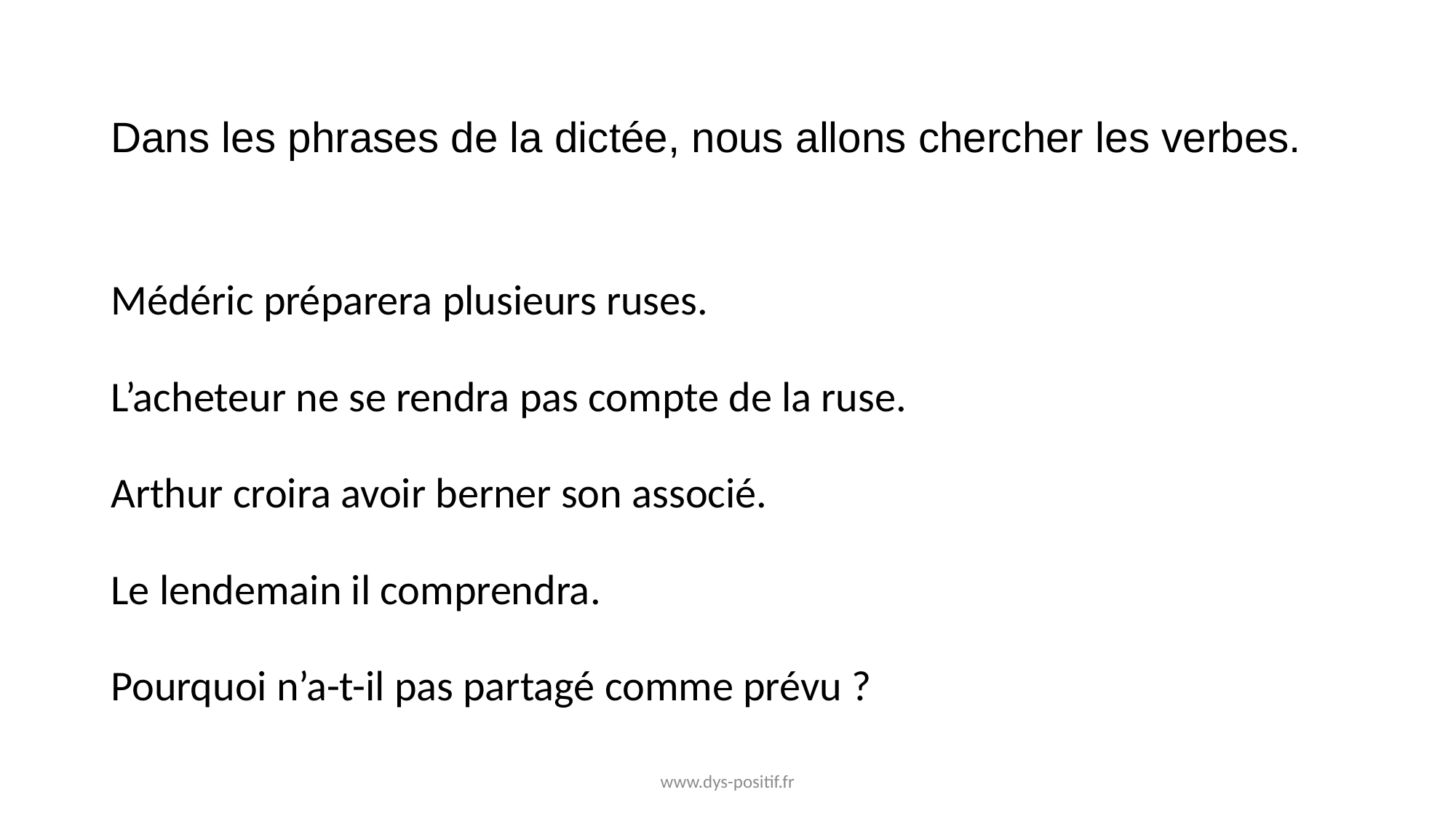

# Dans les phrases de la dictée, nous allons chercher les verbes.
Médéric préparera plusieurs ruses.
L’acheteur ne se rendra pas compte de la ruse.
Arthur croira avoir berner son associé.
Le lendemain il comprendra.
Pourquoi n’a-t-il pas partagé comme prévu ?

www.dys-positif.fr